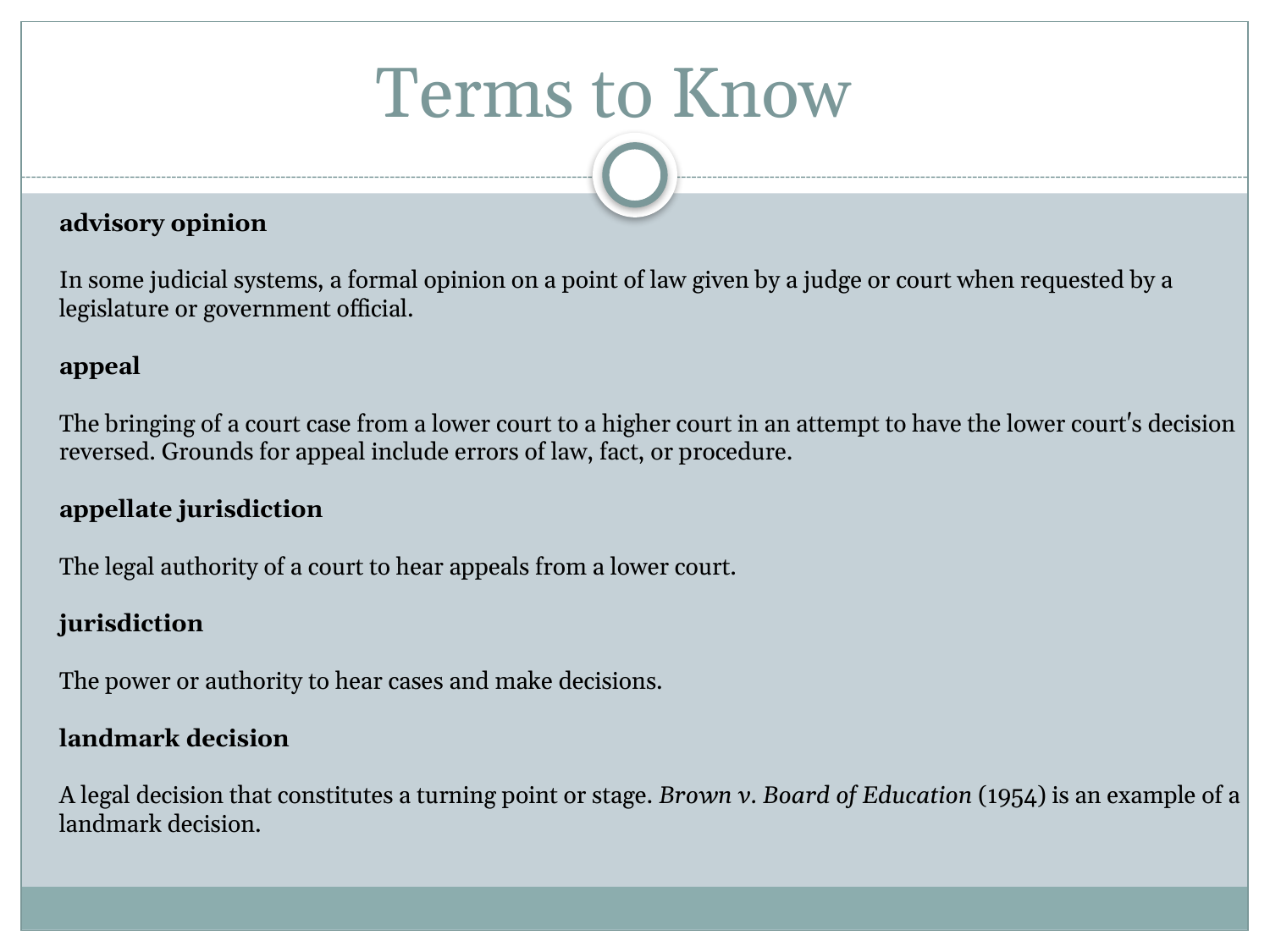

# Terms to Know
	advisory opinion 
In some judicial systems, a formal opinion on a point of law given by a judge or court when requested by a legislature or government official.   
appeal 
The bringing of a court case from a lower court to a higher court in an attempt to have the lower court's decision reversed. Grounds for appeal include errors of law, fact, or procedure.   
appellate jurisdiction 
The legal authority of a court to hear appeals from a lower court.   
jurisdiction 
The power or authority to hear cases and make decisions.   
landmark decision 
A legal decision that constitutes a turning point or stage. Brown v. Board of Education (1954) is an example of a landmark decision.